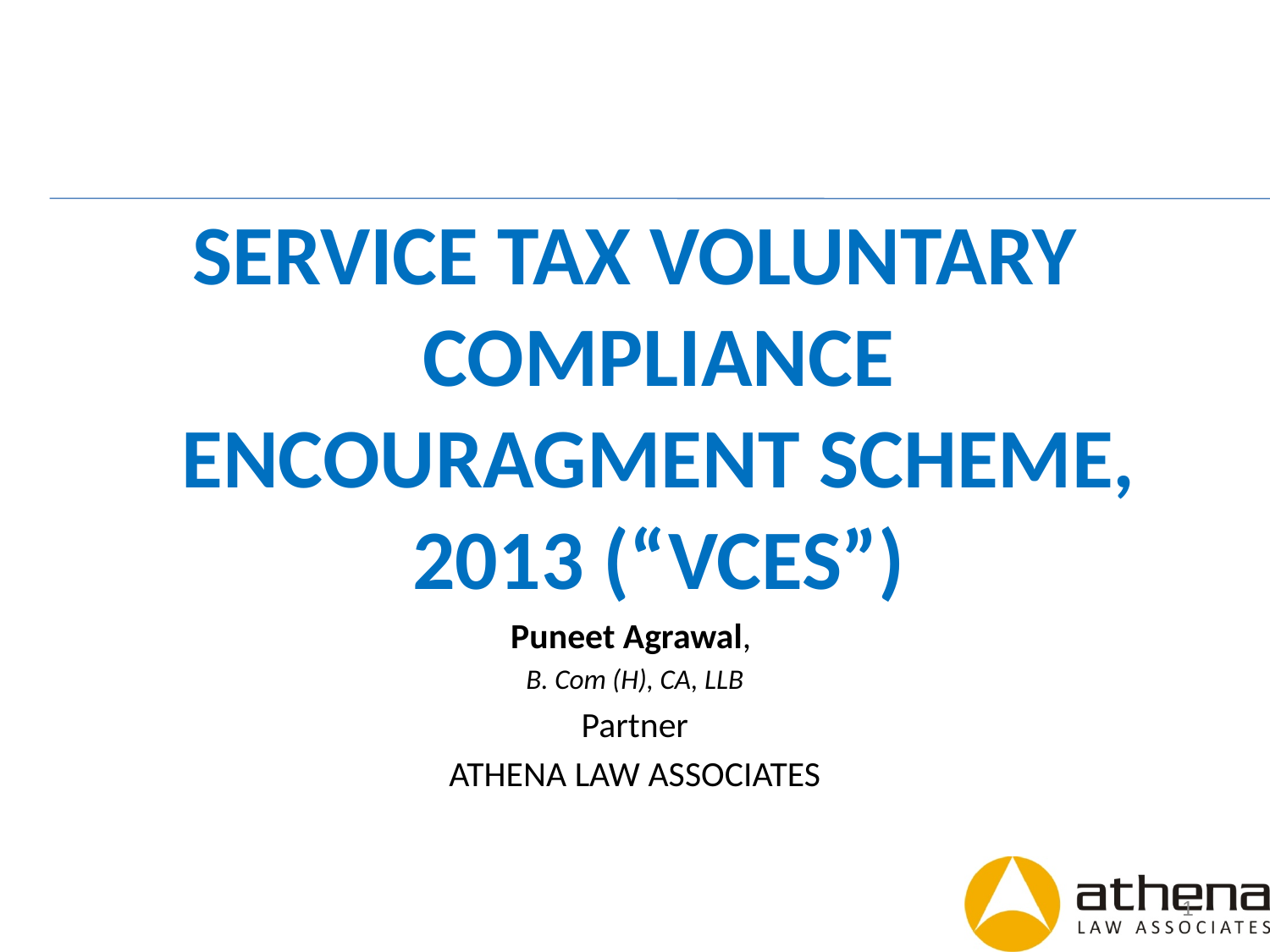

SERVICE TAX VOLUNTARY COMPLIANCE ENCOURAGMENT SCHEME, 2013 (“VCES”)
Puneet Agrawal,
B. Com (H), CA, LLB
Partner
ATHENA LAW ASSOCIATES
1